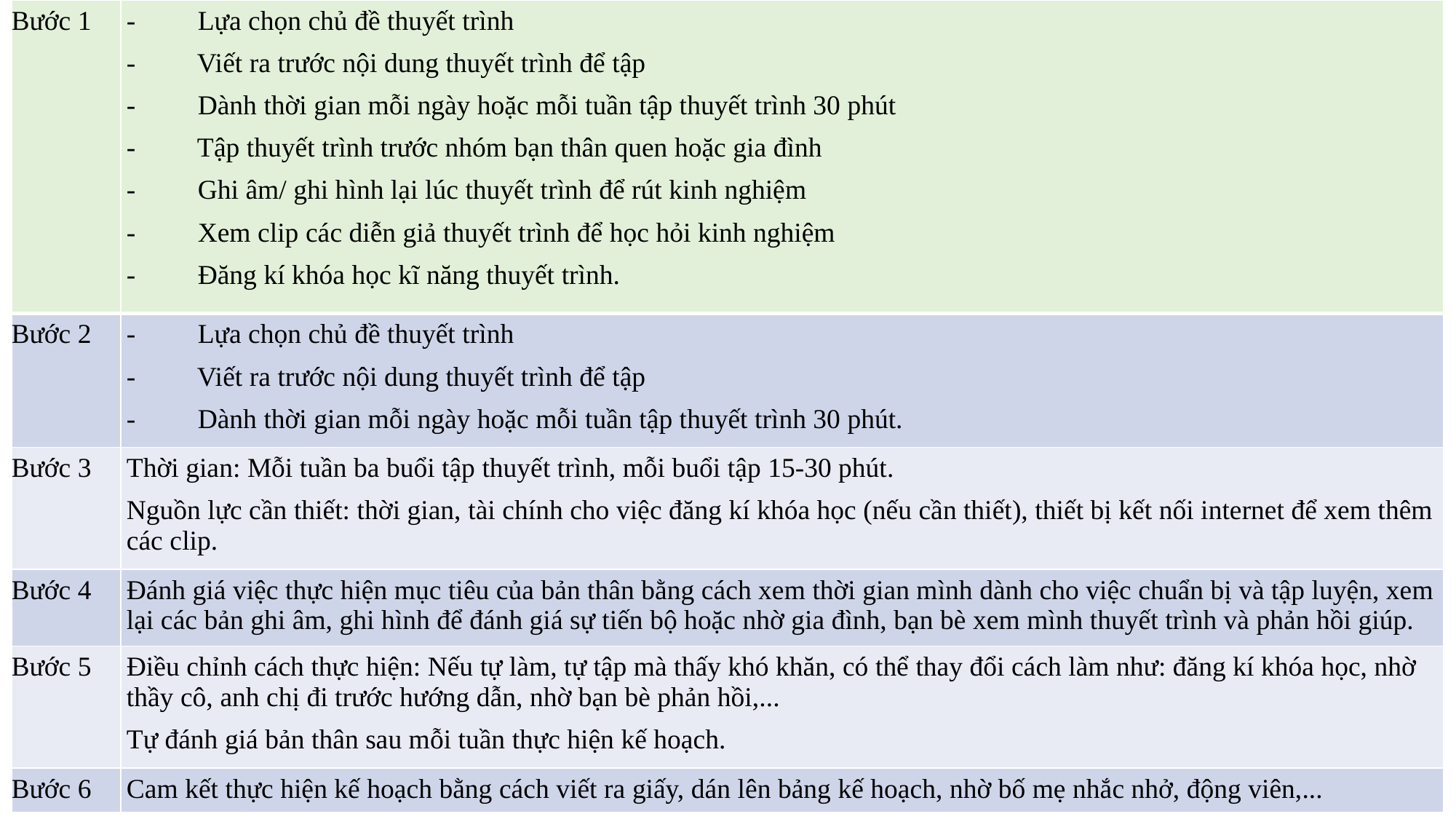

| Bước 1 | -         Lựa chọn chủ đề thuyết trình -         Viết ra trước nội dung thuyết trình để tập -         Dành thời gian mỗi ngày hoặc mỗi tuần tập thuyết trình 30 phút -         Tập thuyết trình trước nhóm bạn thân quen hoặc gia đình -         Ghi âm/ ghi hình lại lúc thuyết trình để rút kinh nghiệm -         Xem clip các diễn giả thuyết trình để học hỏi kinh nghiệm -         Đăng kí khóa học kĩ năng thuyết trình. |
| --- | --- |
| Bước 2 | -         Lựa chọn chủ đề thuyết trình -         Viết ra trước nội dung thuyết trình để tập -         Dành thời gian mỗi ngày hoặc mỗi tuần tập thuyết trình 30 phút. |
| Bước 3 | Thời gian: Mỗi tuần ba buổi tập thuyết trình, mỗi buổi tập 15-30 phút. Nguồn lực cần thiết: thời gian, tài chính cho việc đăng kí khóa học (nếu cần thiết), thiết bị kết nối internet để xem thêm các clip. |
| Bước 4 | Đánh giá việc thực hiện mục tiêu của bản thân bằng cách xem thời gian mình dành cho việc chuẩn bị và tập luyện, xem lại các bản ghi âm, ghi hình để đánh giá sự tiến bộ hoặc nhờ gia đình, bạn bè xem mình thuyết trình và phản hồi giúp. |
| Bước 5 | Điều chỉnh cách thực hiện: Nếu tự làm, tự tập mà thấy khó khăn, có thể thay đổi cách làm như: đăng kí khóa học, nhờ thầy cô, anh chị đi trước hướng dẫn, nhờ bạn bè phản hồi,... Tự đánh giá bản thân sau mỗi tuần thực hiện kế hoạch. |
| Bước 6 | Cam kết thực hiện kế hoạch bằng cách viết ra giấy, dán lên bảng kế hoạch, nhờ bố mẹ nhắc nhở, động viên,... |
Sau 1 tháng sẽ tự tin thuyết trình một chủ đề 15 phút trước lớp.